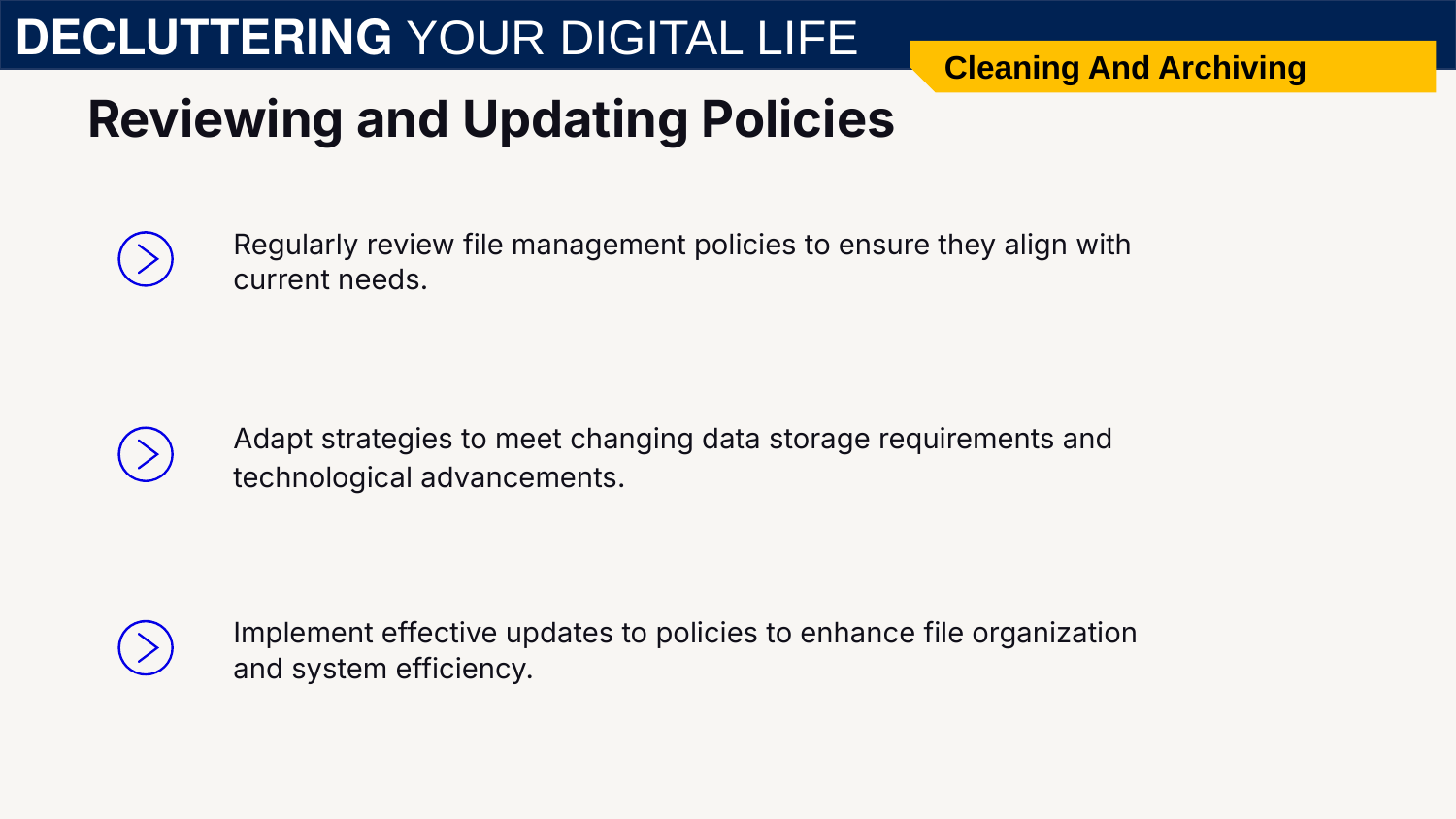

DECLUTTERING YOUR DIGITAL LIFE
Cleaning And Archiving

# Reviewing and Updating Policies
Regularly review file management policies to ensure they align with current needs.

Adapt strategies to meet changing data storage requirements and technological advancements.

Implement effective updates to policies to enhance file organization and system efficiency.